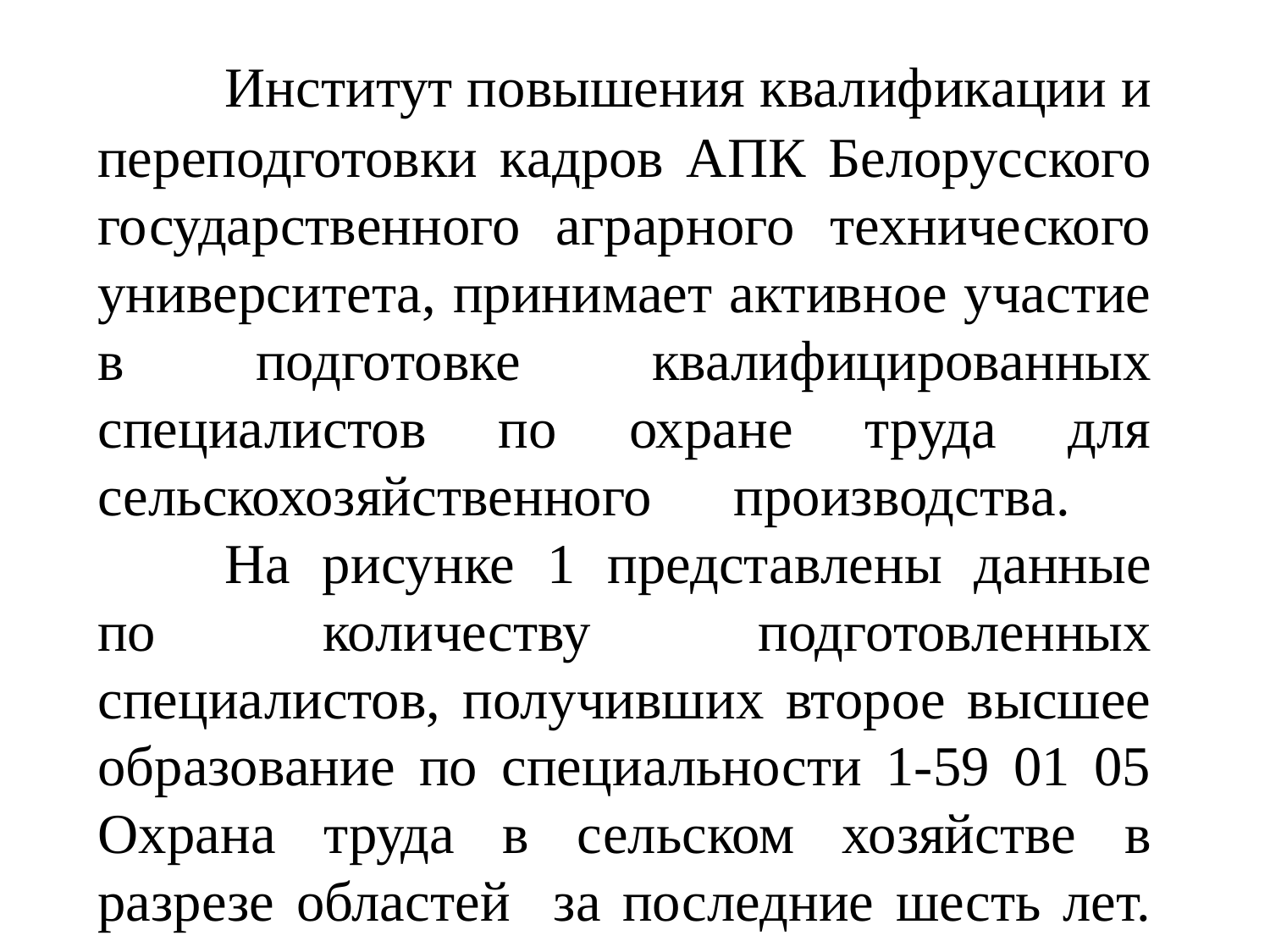

# Институт повышения квалификации и переподготовки кадров АПК Белорусского государственного аграрного технического университета, принимает активное участие в подготовке квалифицированных специалистов по охране труда для сельскохозяйственного производства. На рисунке 1 представлены данные по количеству подготовленных специалистов, получивших второе высшее образование по специальности 1-59 01 05 Охрана труда в сельском хозяйстве в разрезе областей  за последние шесть лет.